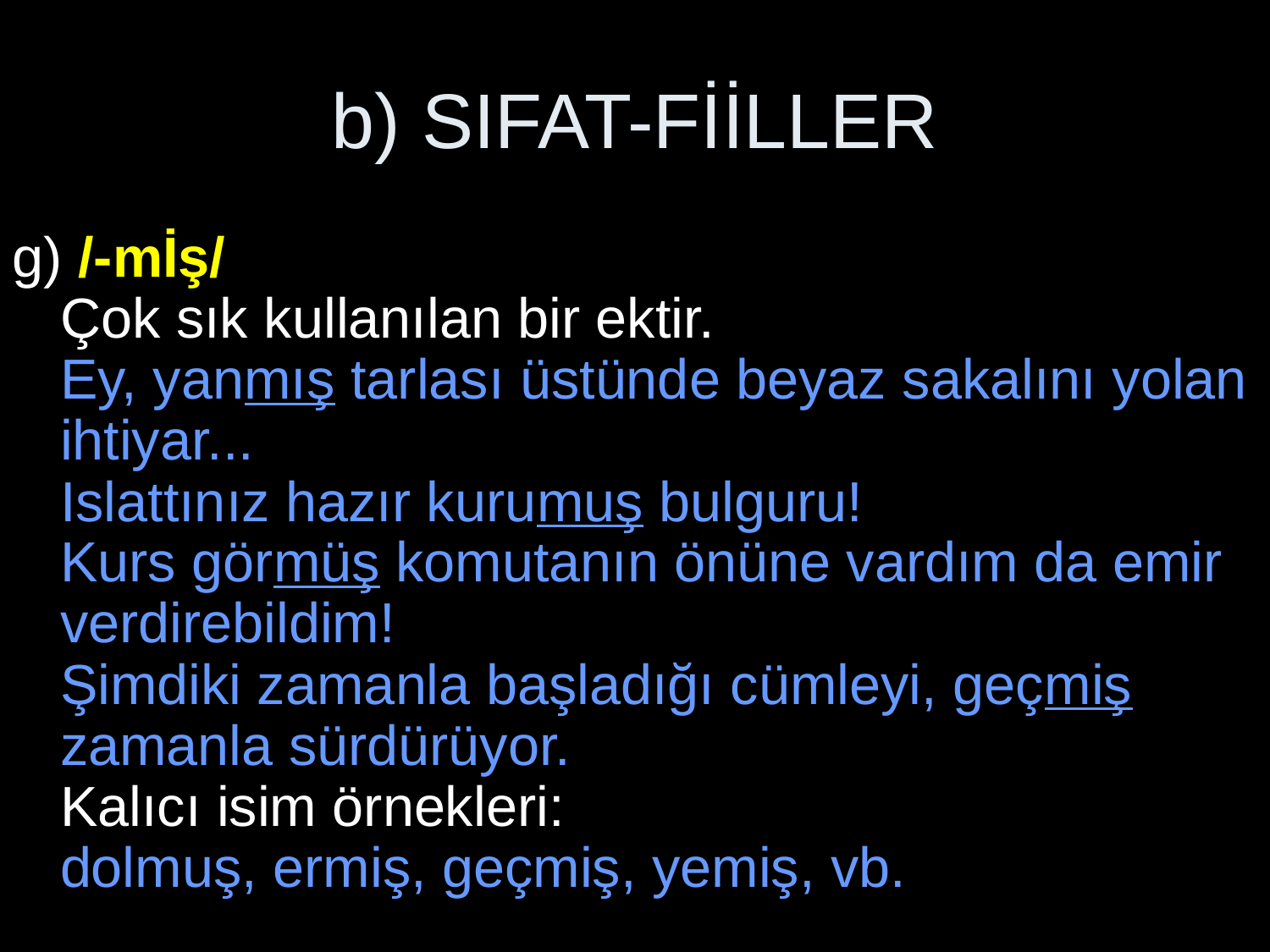

# b) SIFAT-FİİLLER
g) /-mİş/
Çok sık kullanılan bir ektir.
Ey, yanmış tarlası üstünde beyaz sakalını yolan ihtiyar...
Islattınız hazır kurumuş bulguru!
Kurs görmüş komutanın önüne vardım da emir verdirebildim!
Şimdiki zamanla başladığı cümleyi, geçmiş zamanla sürdürüyor.
Kalıcı isim örnekleri:
dolmuş, ermiş, geçmiş, yemiş, vb.